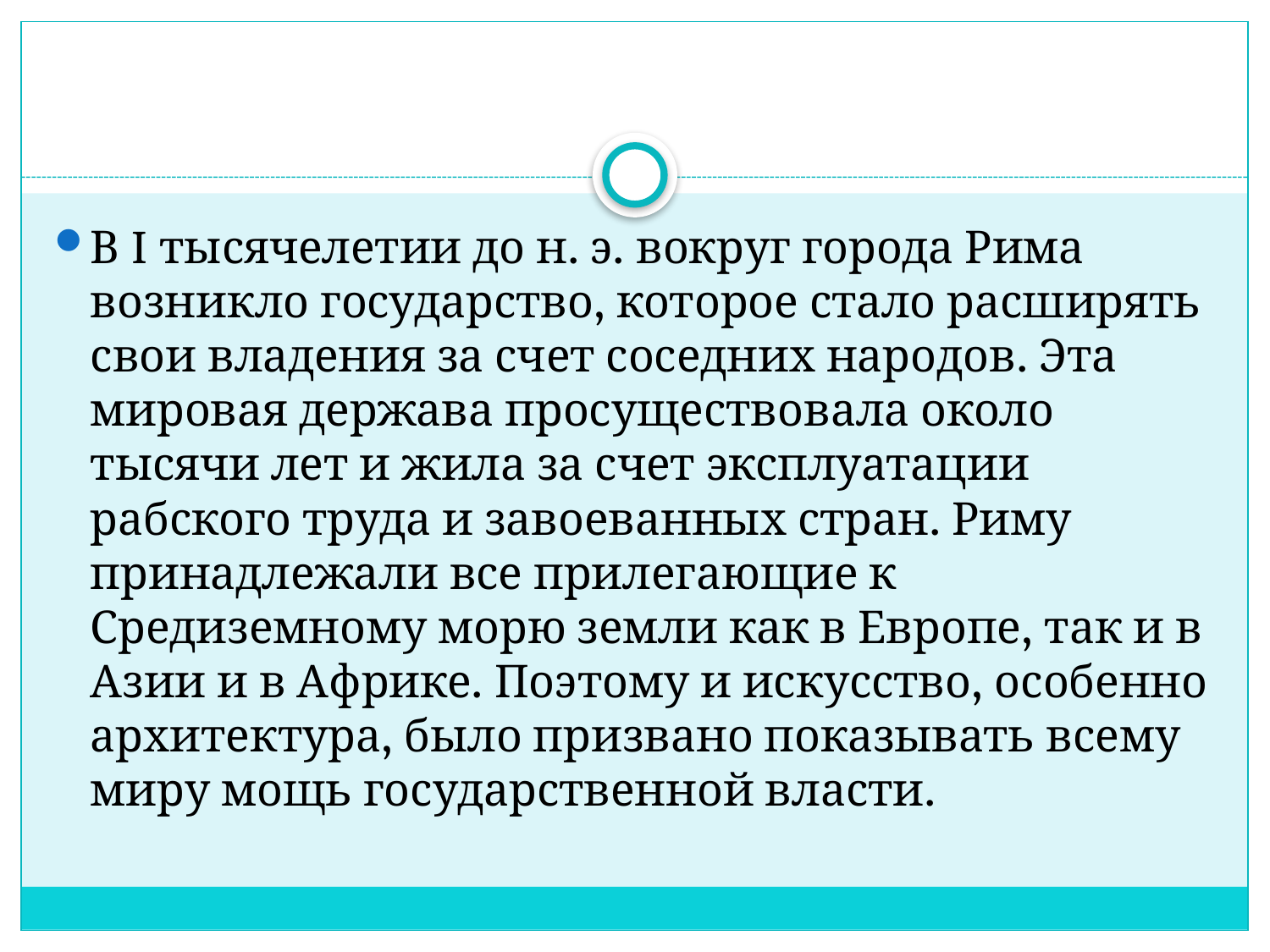

В I тысячелетии до н. э. вокруг города Рима возникло государство, которое стало расширять свои владения за счет соседних народов. Эта мировая держава просуществовала около тысячи лет и жила за счет эксплуатации рабского труда и завоеванных стран. Риму принадлежали все прилегающие к Средиземному морю земли как в Европе, так и в Азии и в Африке. Поэтому и искусство, особенно архитектура, было призвано показывать всему миру мощь государственной власти.